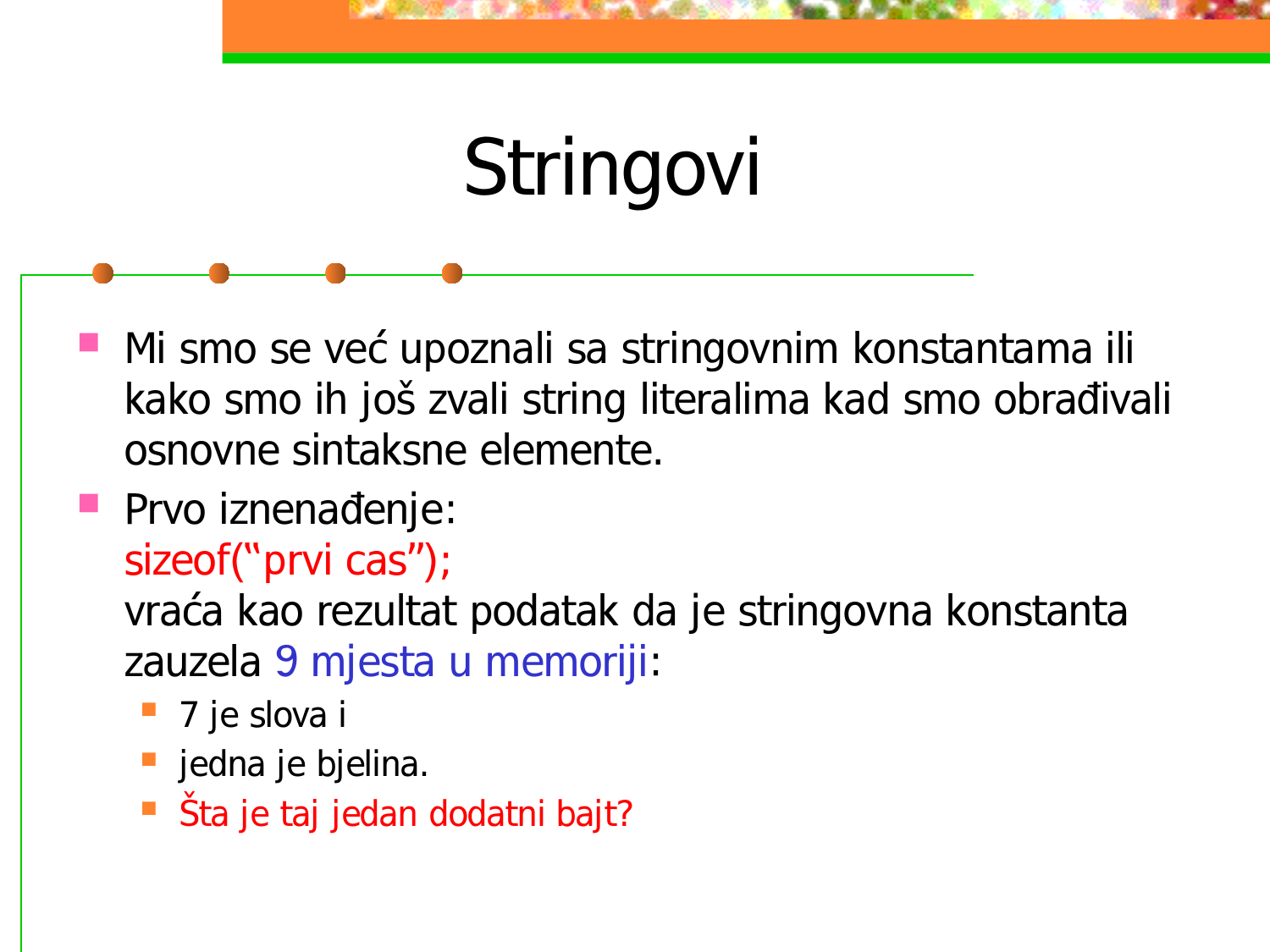

# Stringovi
Mi smo se već upoznali sa stringovnim konstantama ili kako smo ih još zvali string literalima kad smo obrađivali osnovne sintaksne elemente.
Prvo iznenađenje:
sizeof(“prvi cas”);
vraća kao rezultat podatak da je stringovna konstanta zauzela 9 mjesta u memoriji:
7 je slova i
jedna je bjelina.
Šta je taj jedan dodatni bajt?